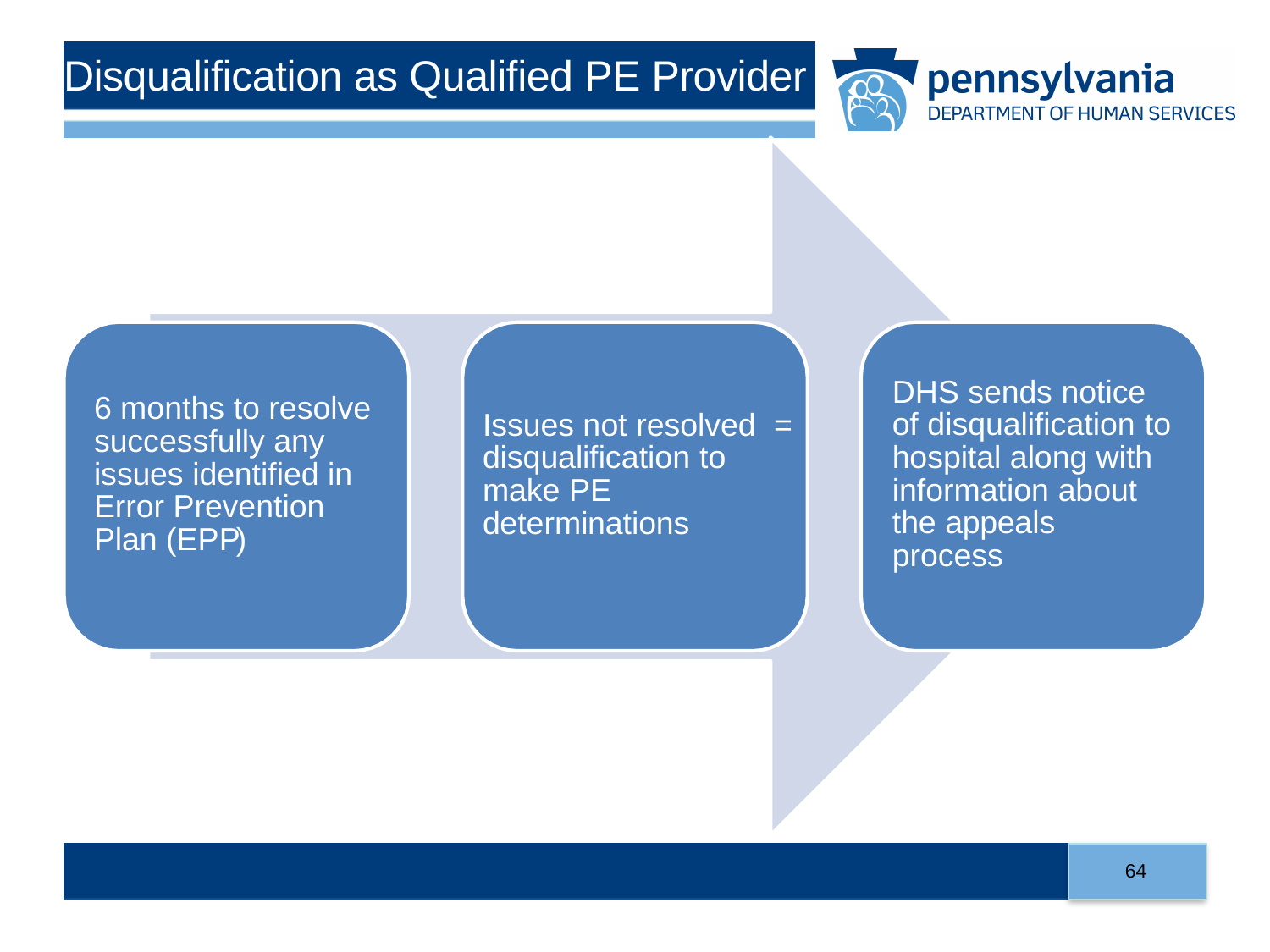

# Disqualification as Qualified PE Provider

DHS sends notice of disqualification to hospital along with information about the appeals process
6 months to resolve successfully any issues identified in Error Prevention Plan (EPP)
Issues not resolved  = disqualification to make PE determinations
64